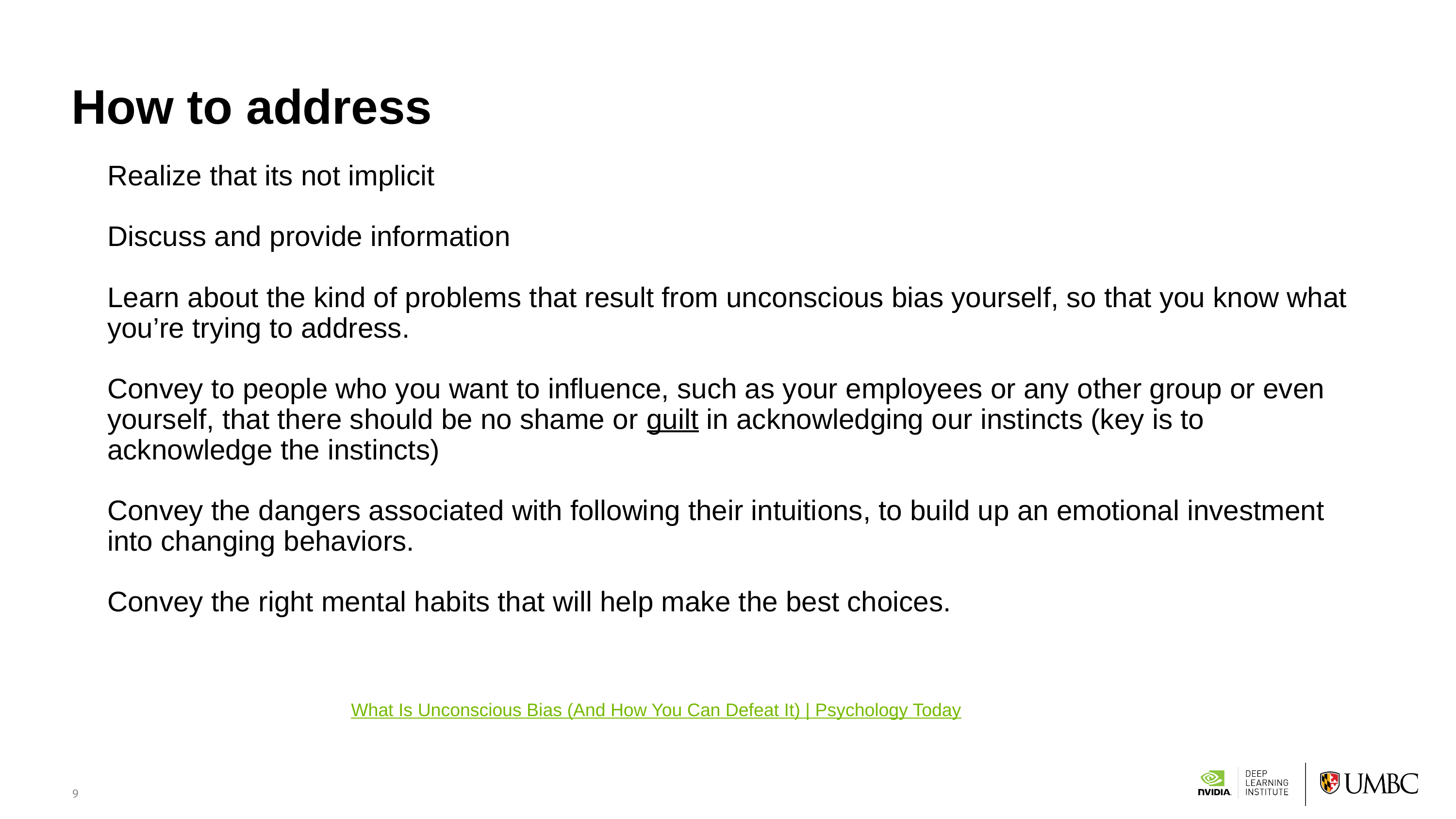

# How to address
Realize that its not implicit
Discuss and provide information
Learn about the kind of problems that result from unconscious bias yourself, so that you know what you’re trying to address.
Convey to people who you want to influence, such as your employees or any other group or even yourself, that there should be no shame or guilt in acknowledging our instincts (key is to acknowledge the instincts)
Convey the dangers associated with following their intuitions, to build up an emotional investment into changing behaviors.
Convey the right mental habits that will help make the best choices.

Adapted from What Is Unconscious Bias (And How You Can Defeat It) | Psychology Today